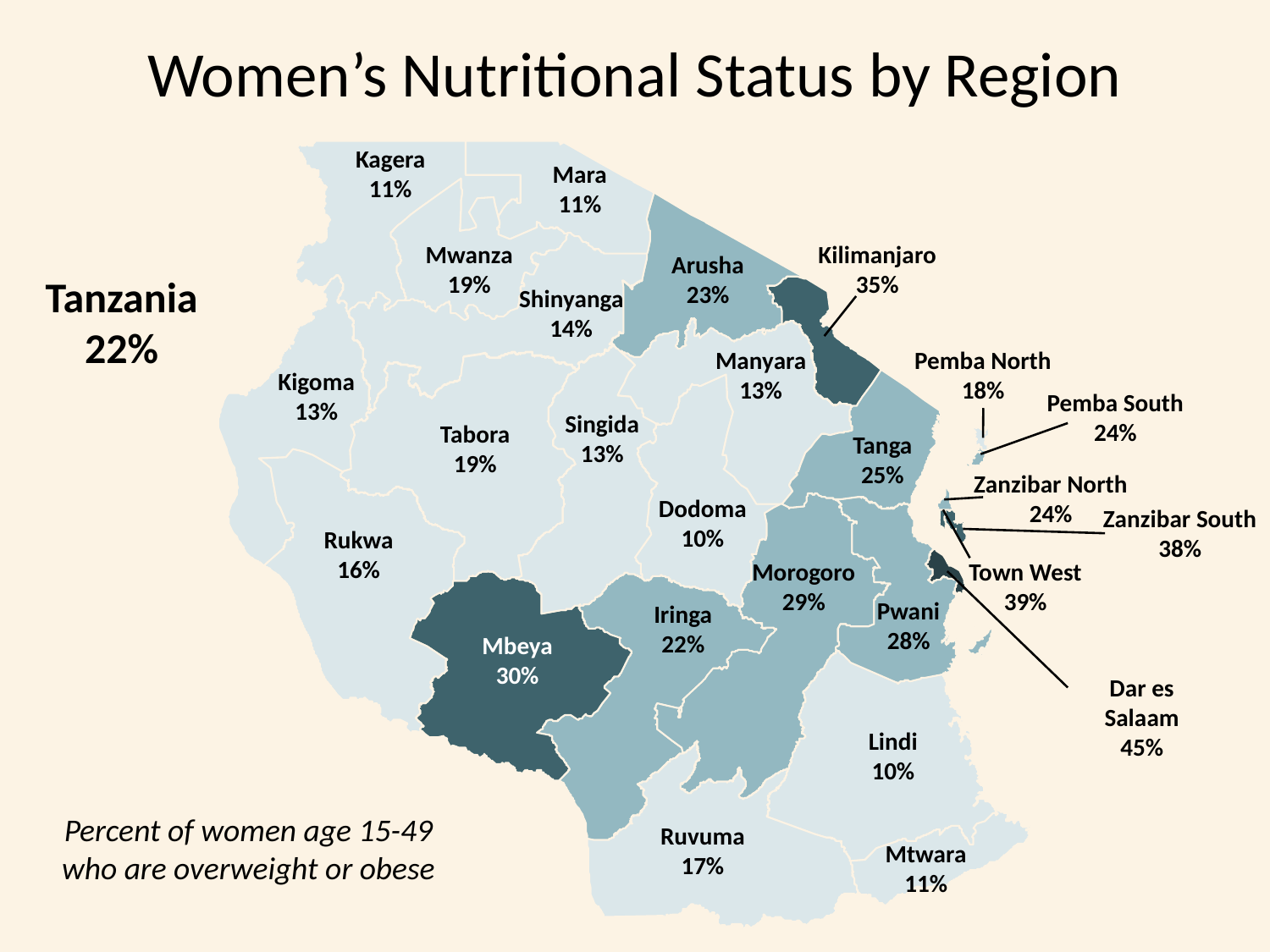

Women’s Nutritional Status by Region
Kagera
11%

Mara
11%

Mwanza
19%
Kilimanjaro
35%
Arusha
23%
Tanzania
22%

Shinyanga
14%

Manyara
13%
Pemba North
18%

Kigoma
13%

Pemba South
24%
Singida
13%
Tabora
19%
Tanga
25%

Zanzibar North
24%
Dodoma
10%

Zanzibar South
38%

Rukwa
16%

Morogoro
29%
Town West
39%

Pwani
28%
Iringa
22%
Mbeya
30%

Dar es Salaam
45%
Lindi
10%

Percent of women age 15-49 who are overweight or obese

Ruvuma
17%
Mtwara
11%